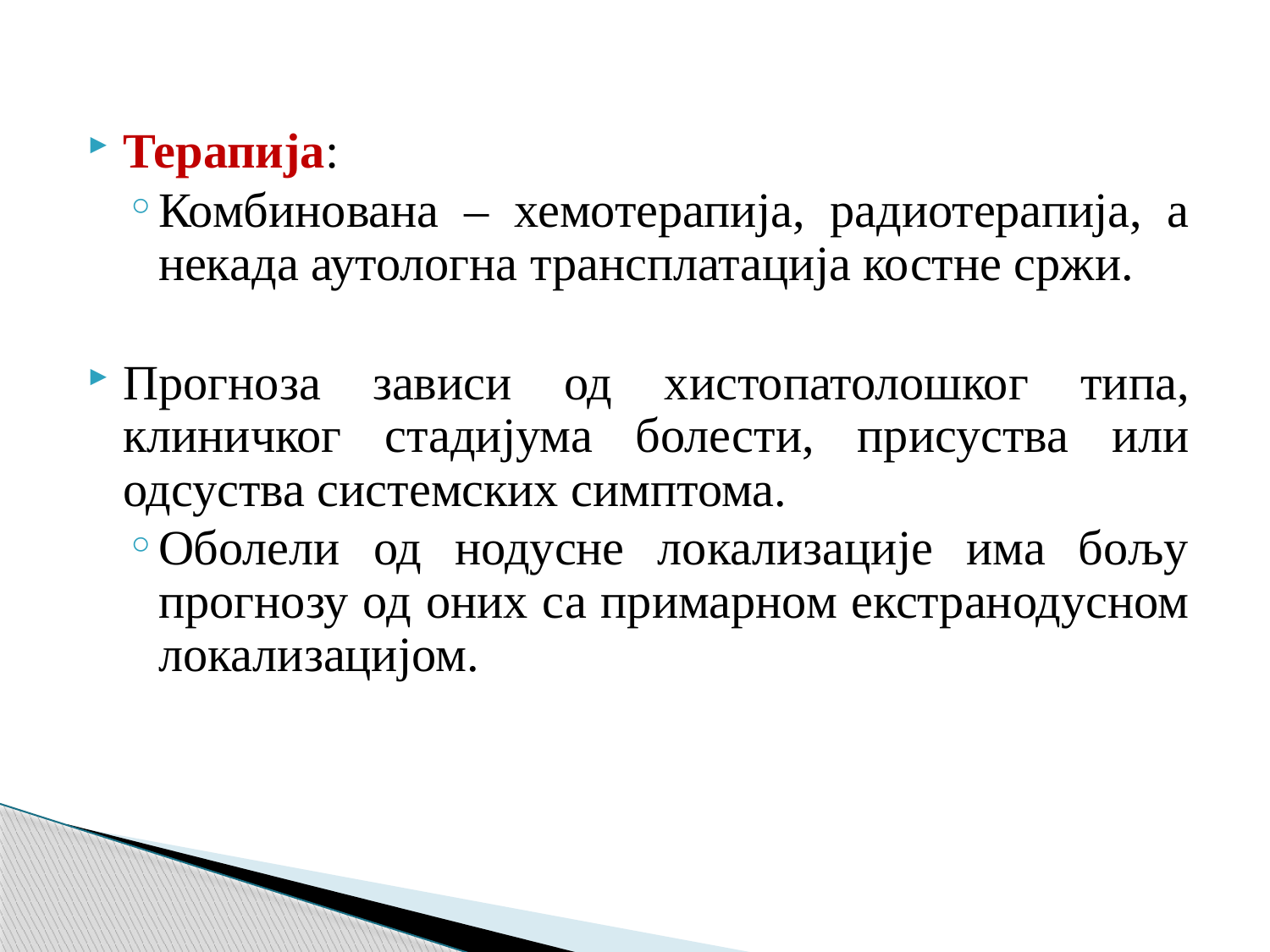

Терапија:
Комбинована – хемотерапија, радиотерапија, а некада аутологна трансплатација костне сржи.

Прогноза зависи од хистопатолошког типа, клиничког стадијума болести, присуства или одсуства системских симптома.
Оболели од нодусне локализације има бољу прогнозу од оних са примарном екстранодусном локализацијом.